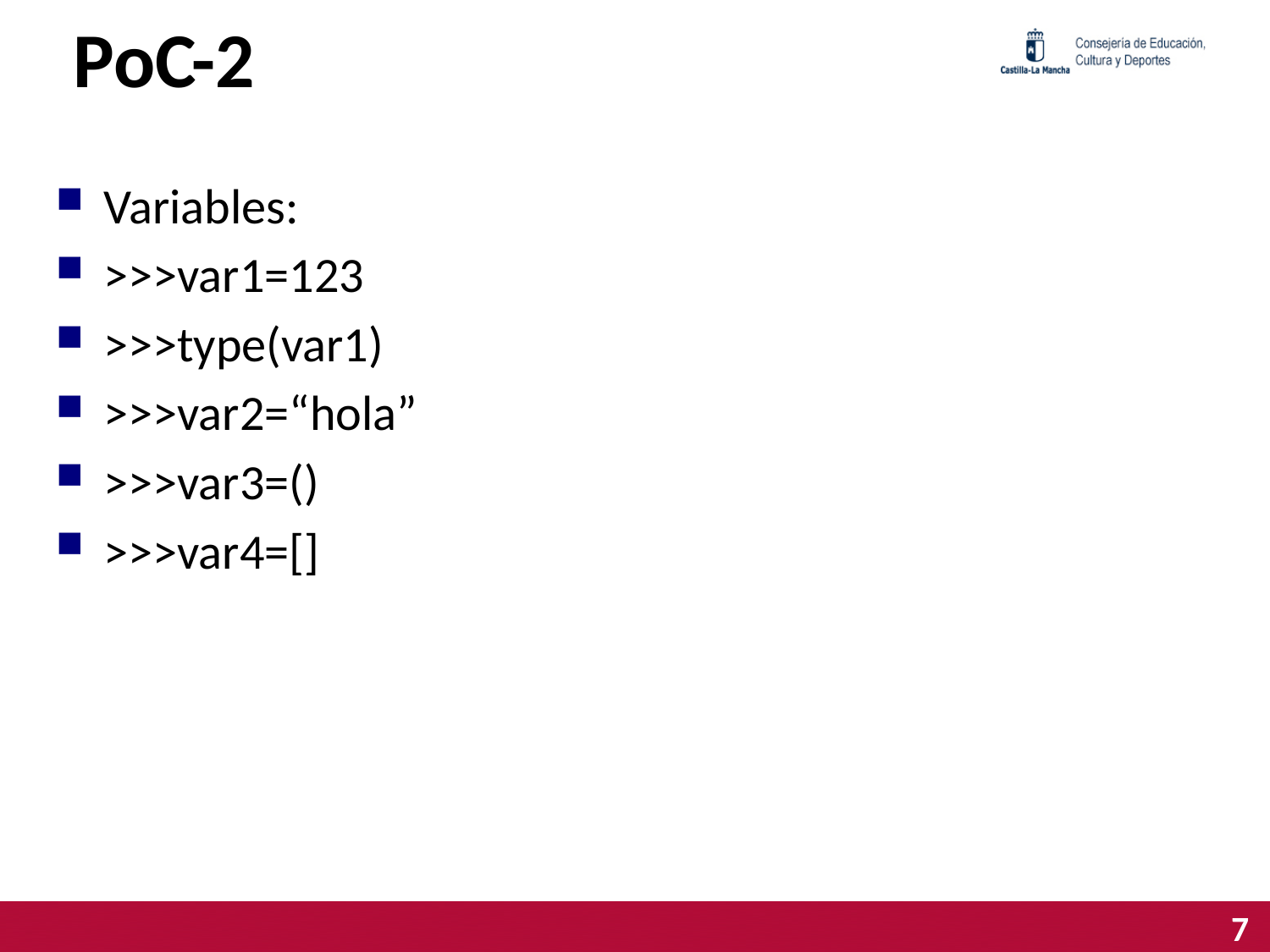

# PoC-2
Variables:
>>>var1=123
>>>type(var1)
>>>var2=“hola”
>>>var3=()
>>>var4=[]